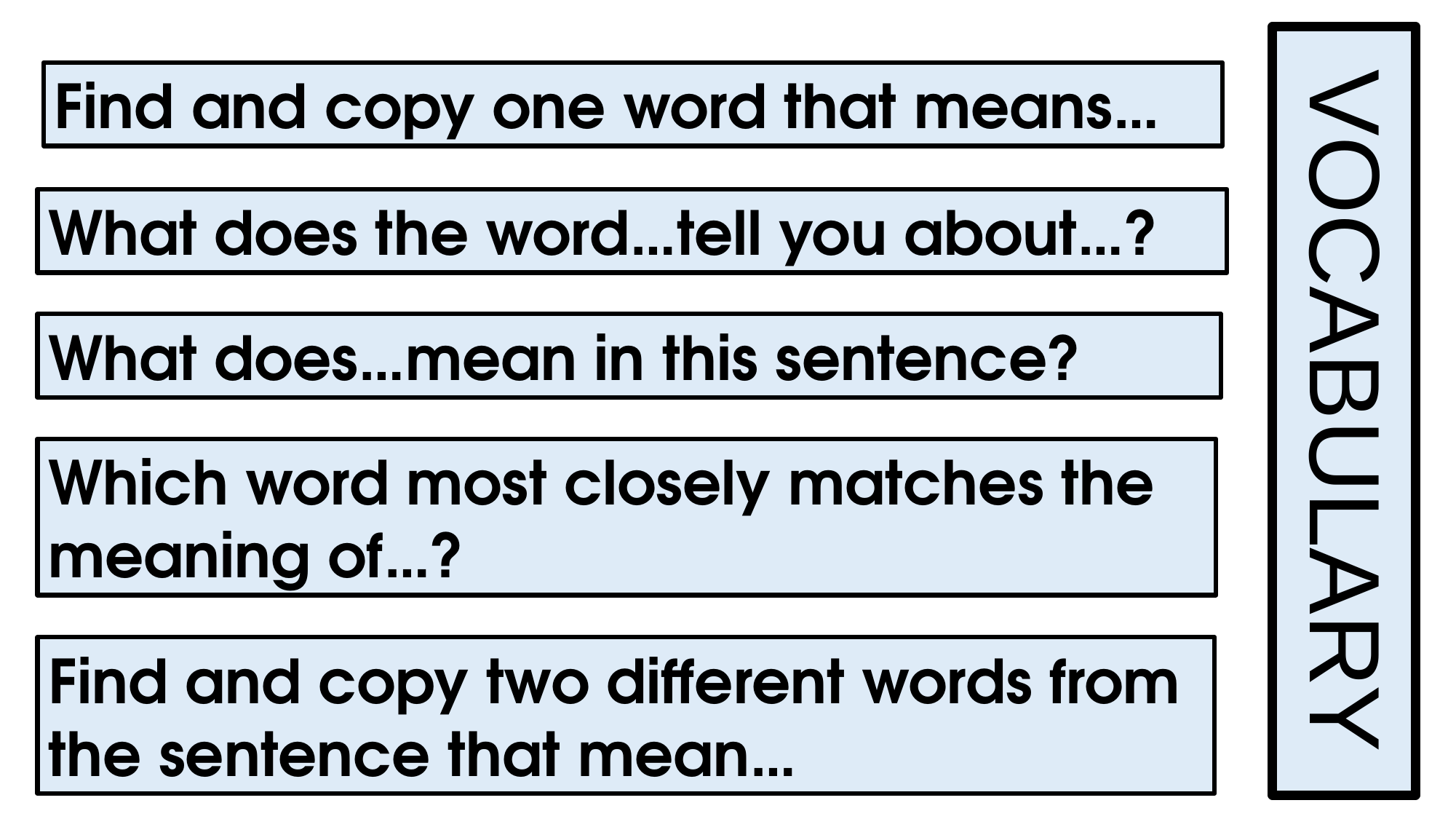

VOCABULARY
Find and copy one word that means…
What does the word…tell you about…?
What does…mean in this sentence?
Which word most closely matches the meaning of…?
Find and copy two different words from the sentence that mean…